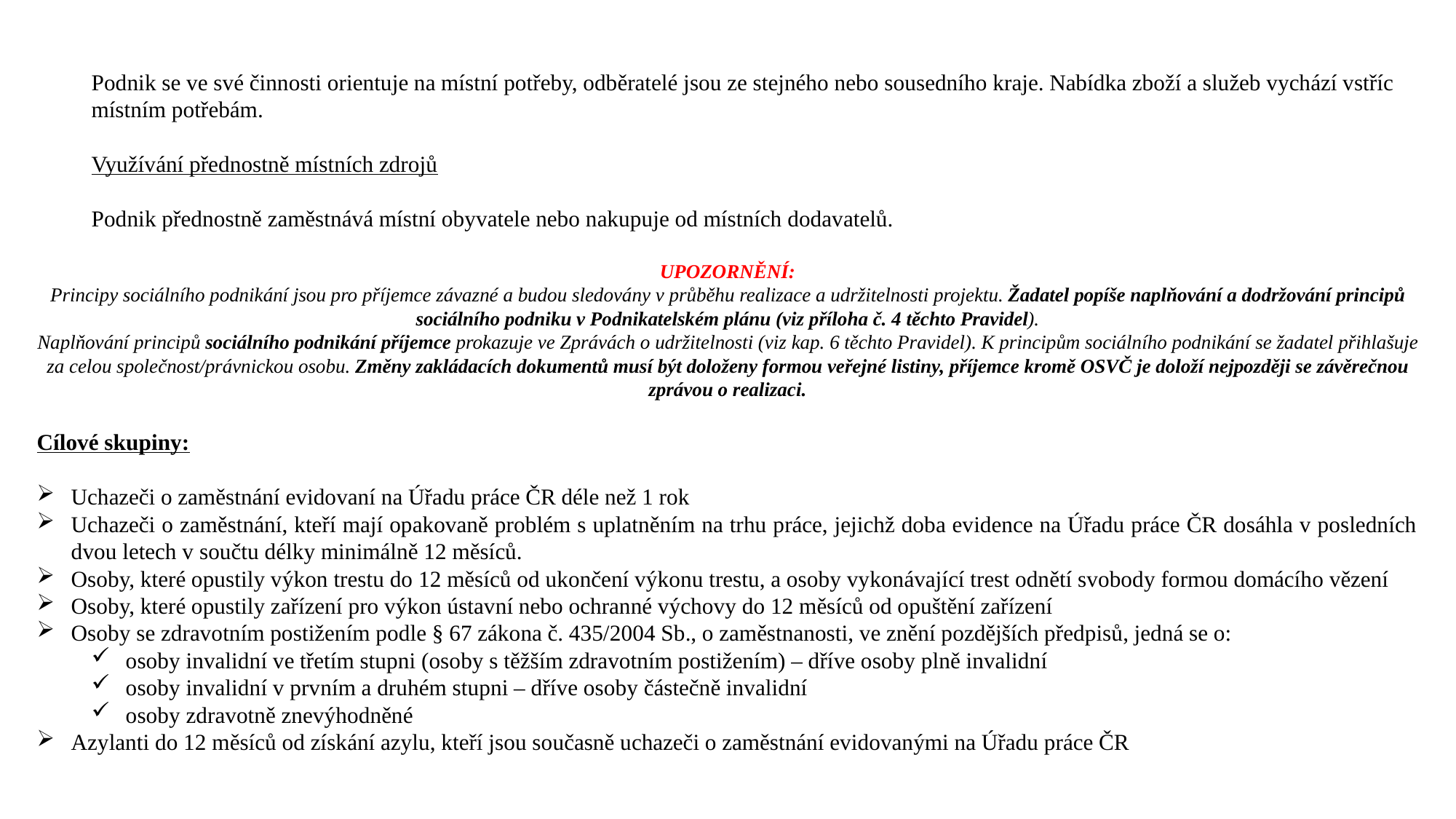

Podnik se ve své činnosti orientuje na místní potřeby, odběratelé jsou ze stejného nebo sousedního kraje. Nabídka zboží a služeb vychází vstříc místním potřebám.

Využívání přednostně místních zdrojů

Podnik přednostně zaměstnává místní obyvatele nebo nakupuje od místních dodavatelů.

UPOZORNĚNÍ:
Principy sociálního podnikání jsou pro příjemce závazné a budou sledovány v průběhu realizace a udržitelnosti projektu. Žadatel popíše naplňování a dodržování principů sociálního podniku v Podnikatelském plánu (viz příloha č. 4 těchto Pravidel).
Naplňování principů sociálního podnikání příjemce prokazuje ve Zprávách o udržitelnosti (viz kap. 6 těchto Pravidel). K principům sociálního podnikání se žadatel přihlašuje za celou společnost/právnickou osobu. Změny zakládacích dokumentů musí být doloženy formou veřejné listiny, příjemce kromě OSVČ je doloží nejpozději se závěrečnou zprávou o realizaci.

Cílové skupiny:

Uchazeči o zaměstnání evidovaní na Úřadu práce ČR déle než 1 rok
Uchazeči o zaměstnání, kteří mají opakovaně problém s uplatněním na trhu práce, jejichž doba evidence na Úřadu práce ČR dosáhla v posledních dvou letech v součtu délky minimálně 12 měsíců.
Osoby, které opustily výkon trestu do 12 měsíců od ukončení výkonu trestu, a osoby vykonávající trest odnětí svobody formou domácího vězení
Osoby, které opustily zařízení pro výkon ústavní nebo ochranné výchovy do 12 měsíců od opuštění zařízení
Osoby se zdravotním postižením podle § 67 zákona č. 435/2004 Sb., o zaměstnanosti, ve znění pozdějších předpisů, jedná se o:
osoby invalidní ve třetím stupni (osoby s těžším zdravotním postižením) – dříve osoby plně invalidní
osoby invalidní v prvním a druhém stupni – dříve osoby částečně invalidní
osoby zdravotně znevýhodněné
Azylanti do 12 měsíců od získání azylu, kteří jsou současně uchazeči o zaměstnání evidovanými na Úřadu práce ČR